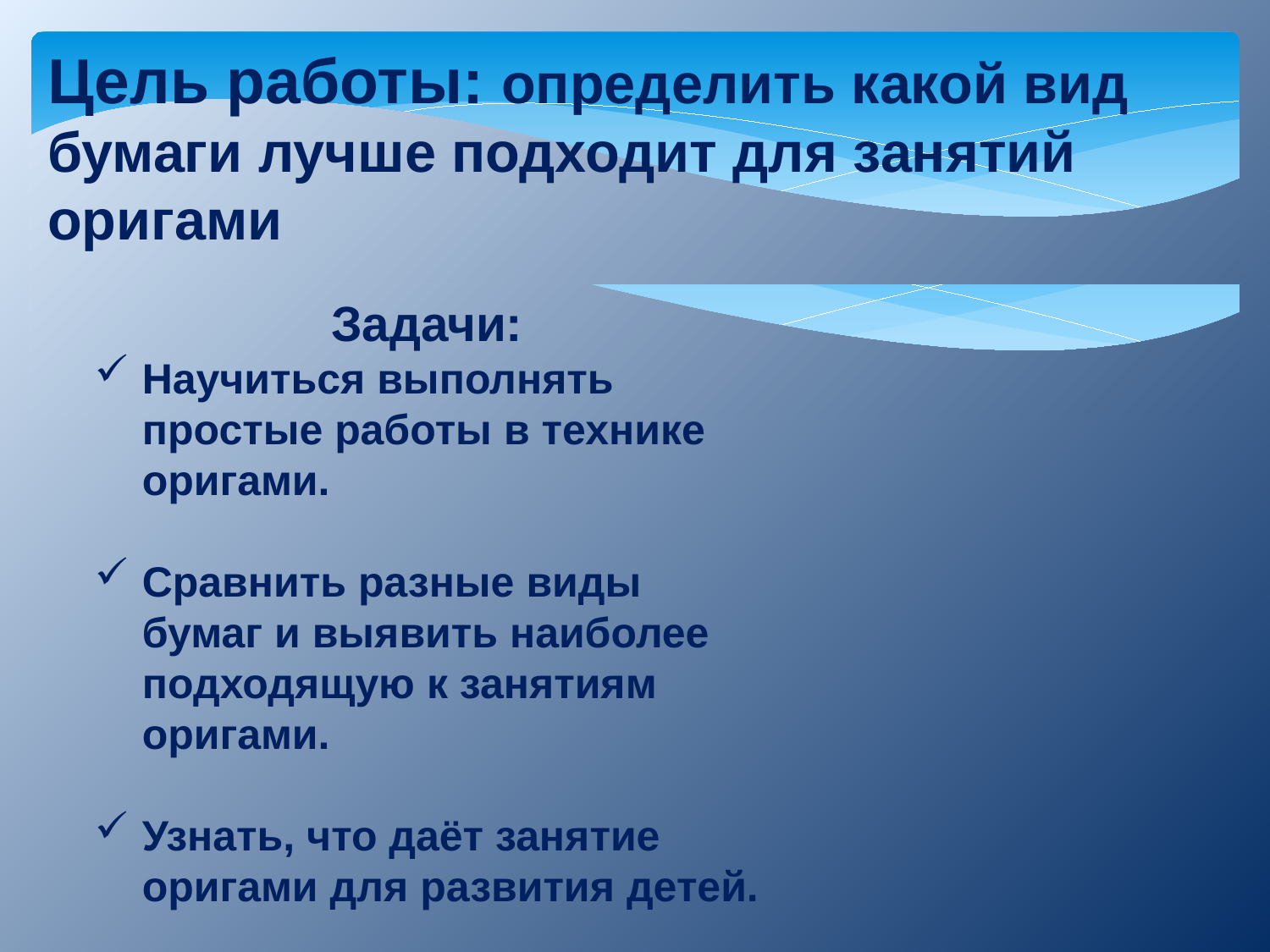

Цель работы: определить какой вид бумаги лучше подходит для занятий оригами
Задачи:
Научиться выполнять простые работы в технике оригами.

Сравнить разные виды бумаг и выявить наиболее подходящую к занятиям оригами.

Узнать, что даёт занятие оригами для развития детей.